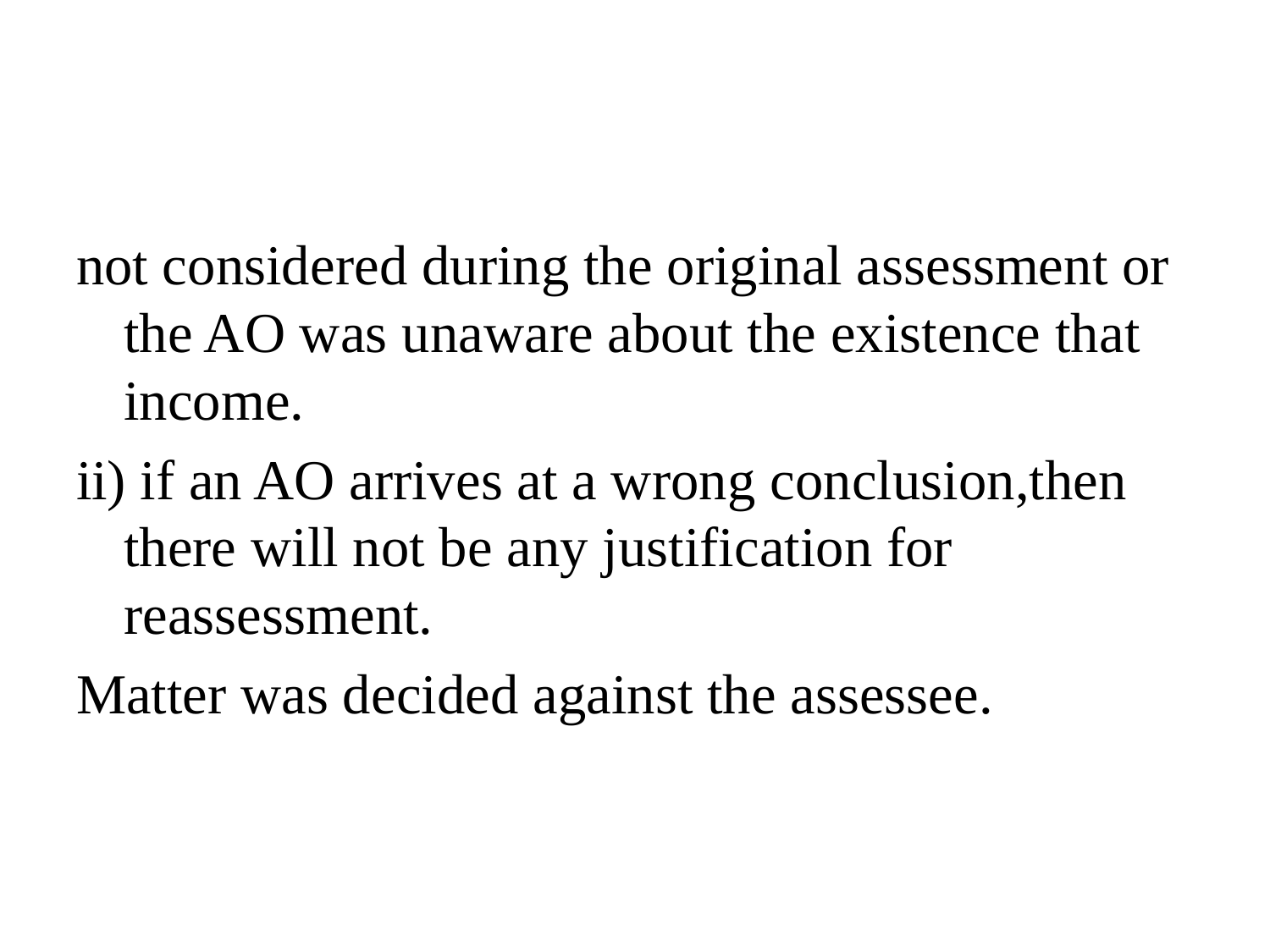

#
not considered during the original assessment or the AO was unaware about the existence that income.
ii) if an AO arrives at a wrong conclusion,then there will not be any justification for reassessment.
Matter was decided against the assessee.